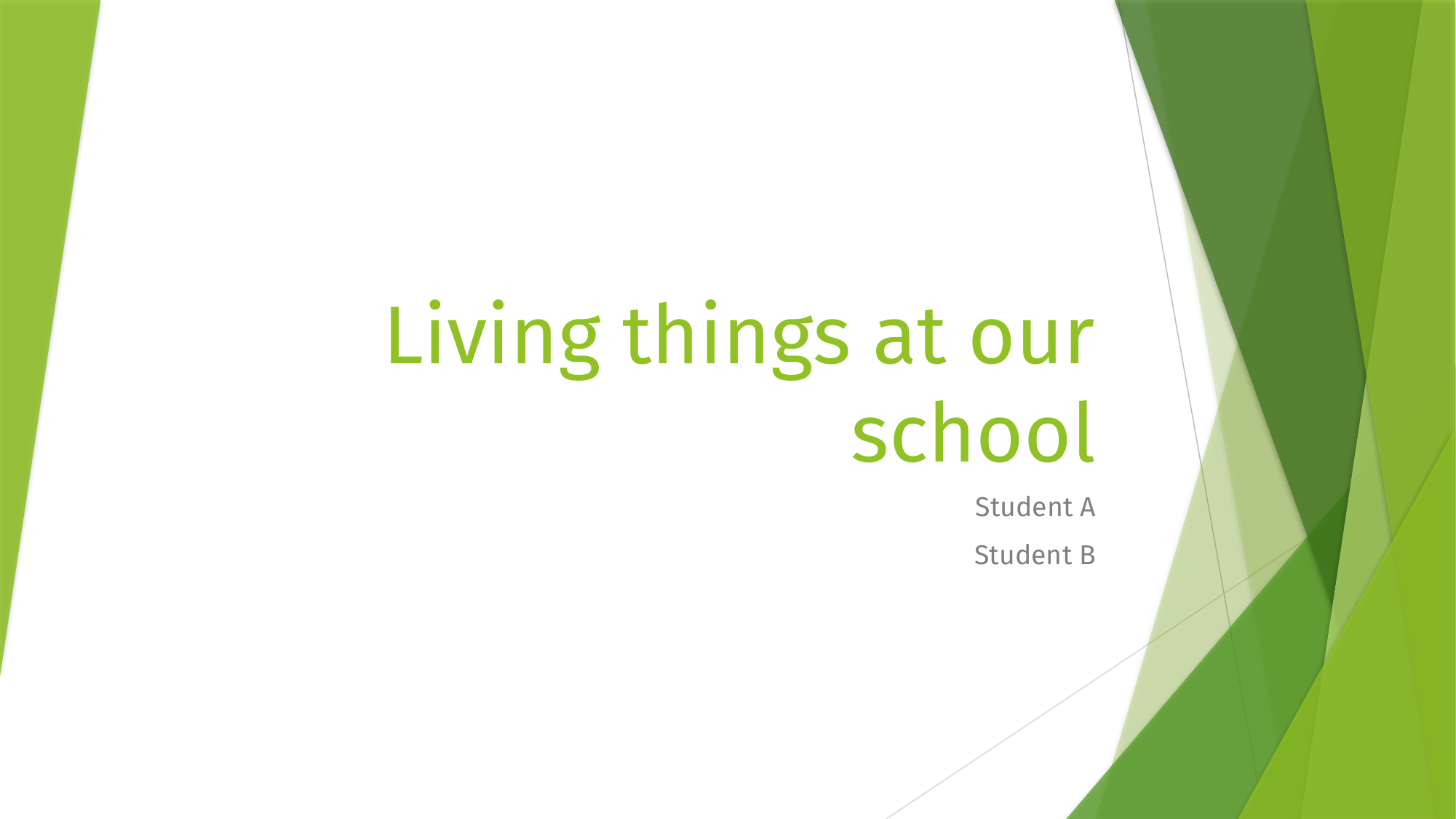

# Living things at our school
Student A
Student B